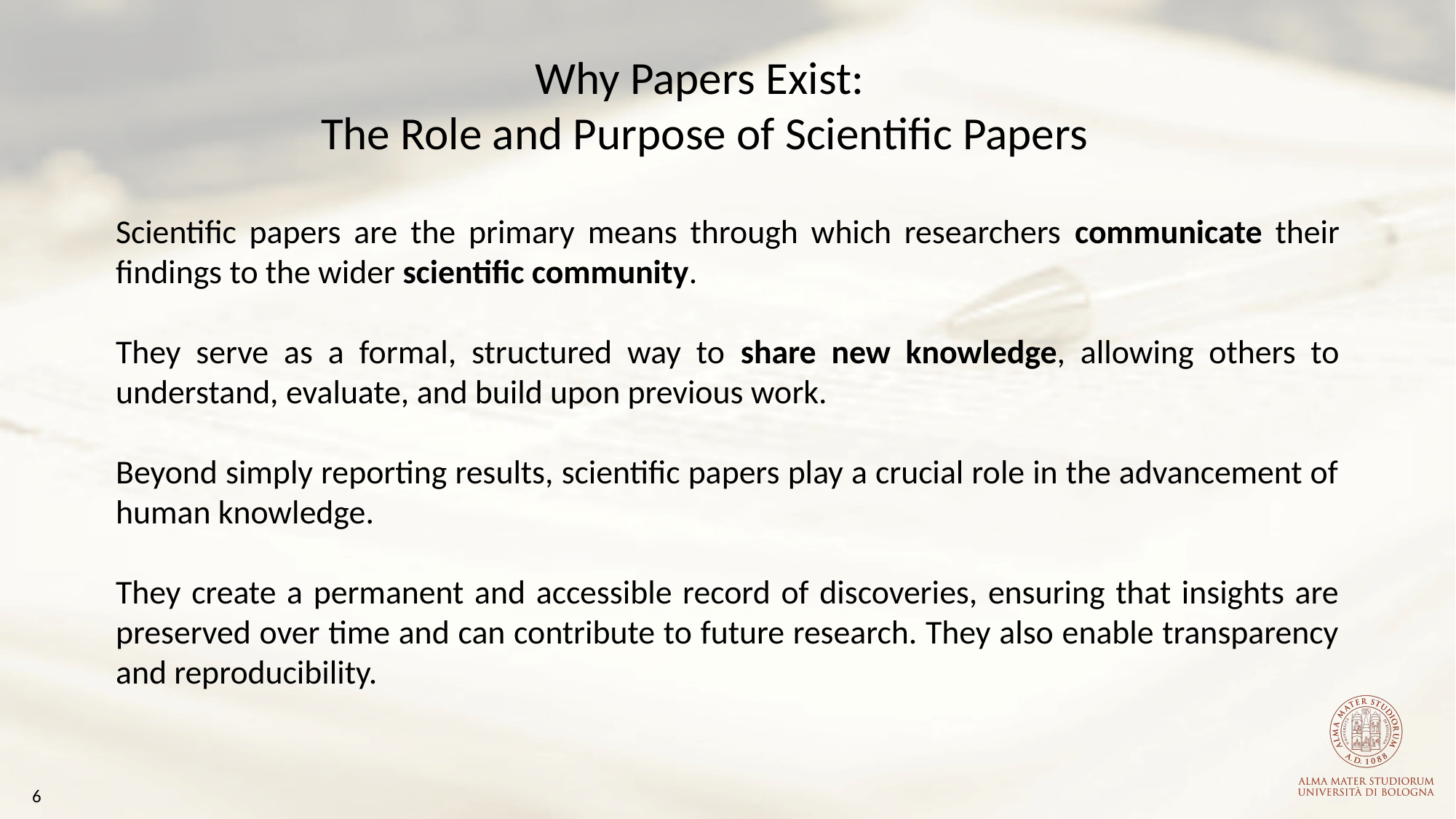

Why Papers Exist:
The Role and Purpose of Scientific Papers
Scientific papers are the primary means through which researchers communicate their findings to the wider scientific community.

They serve as a formal, structured way to share new knowledge, allowing others to understand, evaluate, and build upon previous work.

Beyond simply reporting results, scientific papers play a crucial role in the advancement of human knowledge.

They create a permanent and accessible record of discoveries, ensuring that insights are preserved over time and can contribute to future research. They also enable transparency and reproducibility.